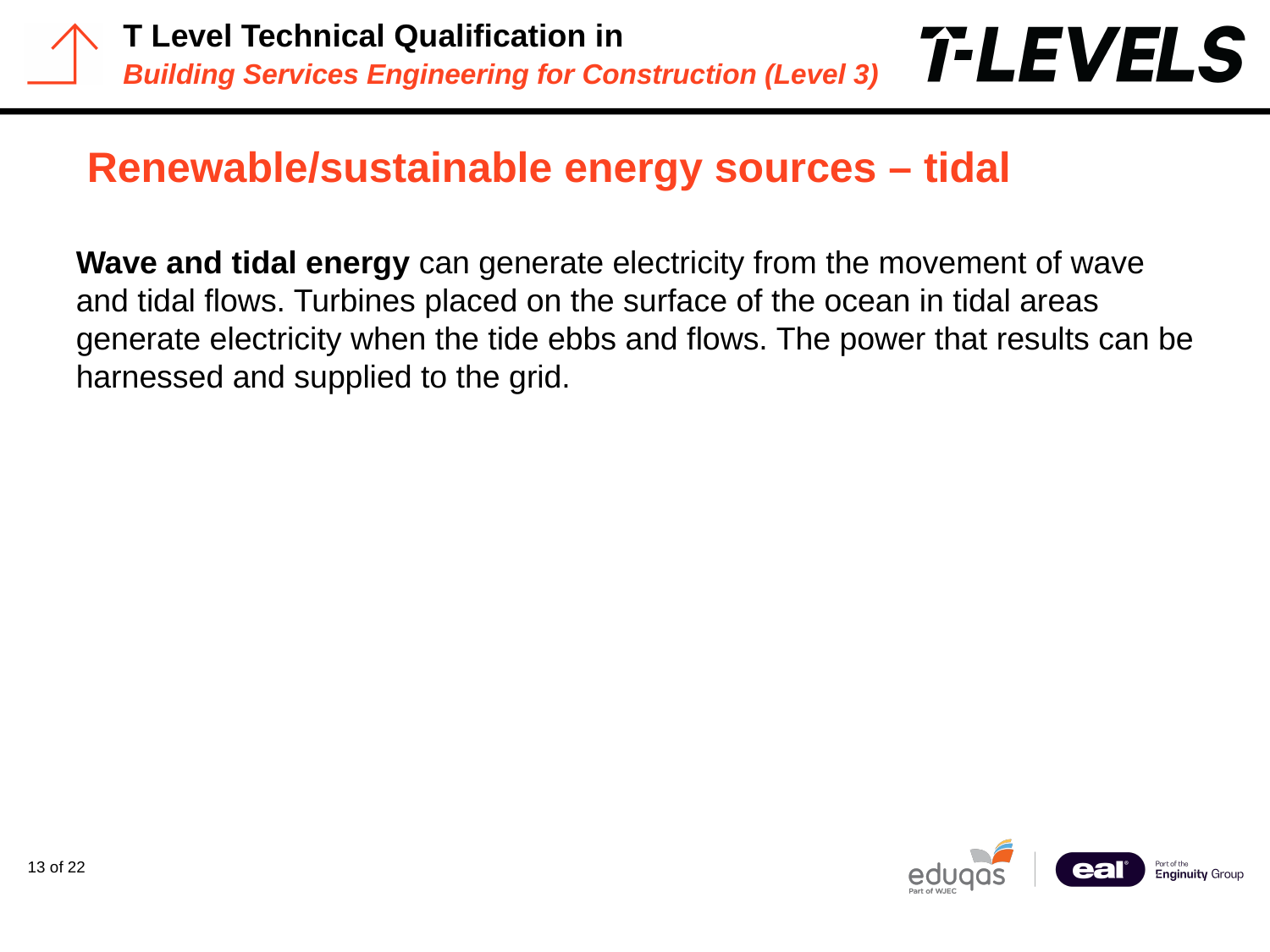

# Renewable/sustainable energy sources – tidal
Wave and tidal energy can generate electricity from the movement of wave and tidal flows. Turbines placed on the surface of the ocean in tidal areas generate electricity when the tide ebbs and flows. The power that results can be harnessed and supplied to the grid.